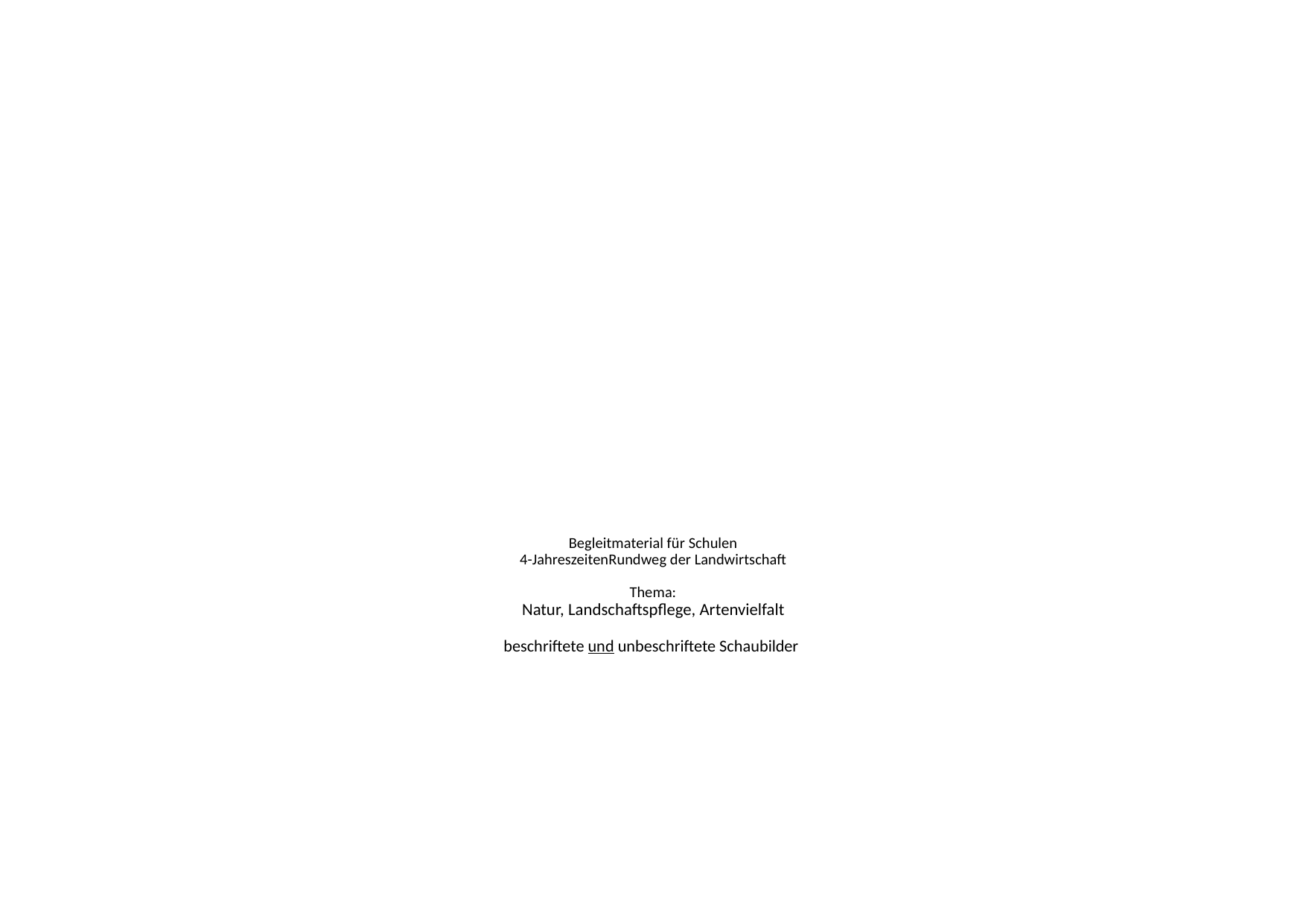

# Begleitmaterial für Schulen 4-JahreszeitenRundweg der Landwirtschaft Thema: Natur, Landschaftspflege, Artenvielfalt beschriftete und unbeschriftete Schaubilder